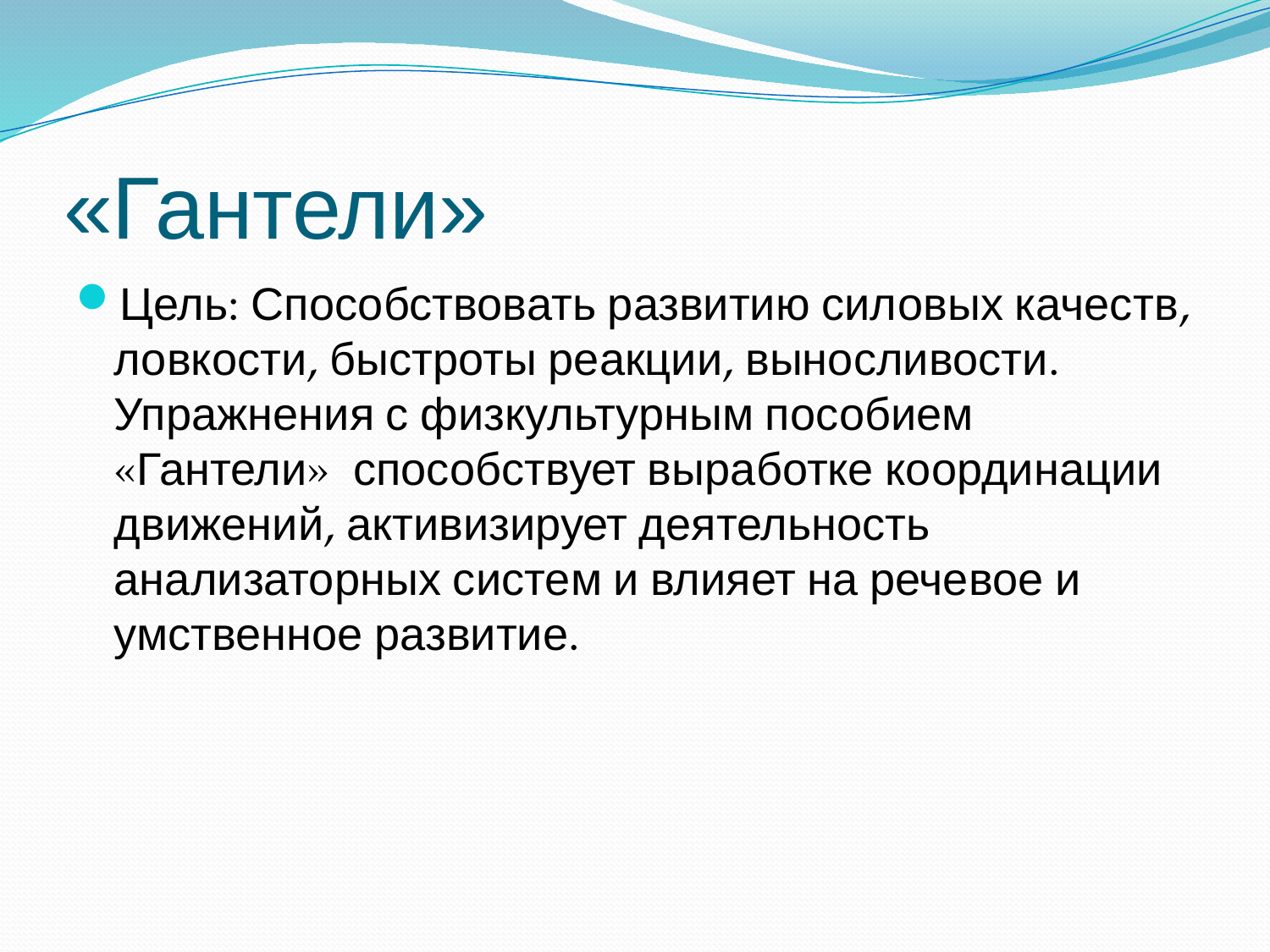

# «Гантели»
Цель: Способствовать развитию силовых качеств, ловкости, быстроты реакции, выносливости. Упражнения с физкультурным пособием «Гантели»  способствует выработке координации движений, активизирует деятельность анализаторных систем и влияет на речевое и умственное развитие.